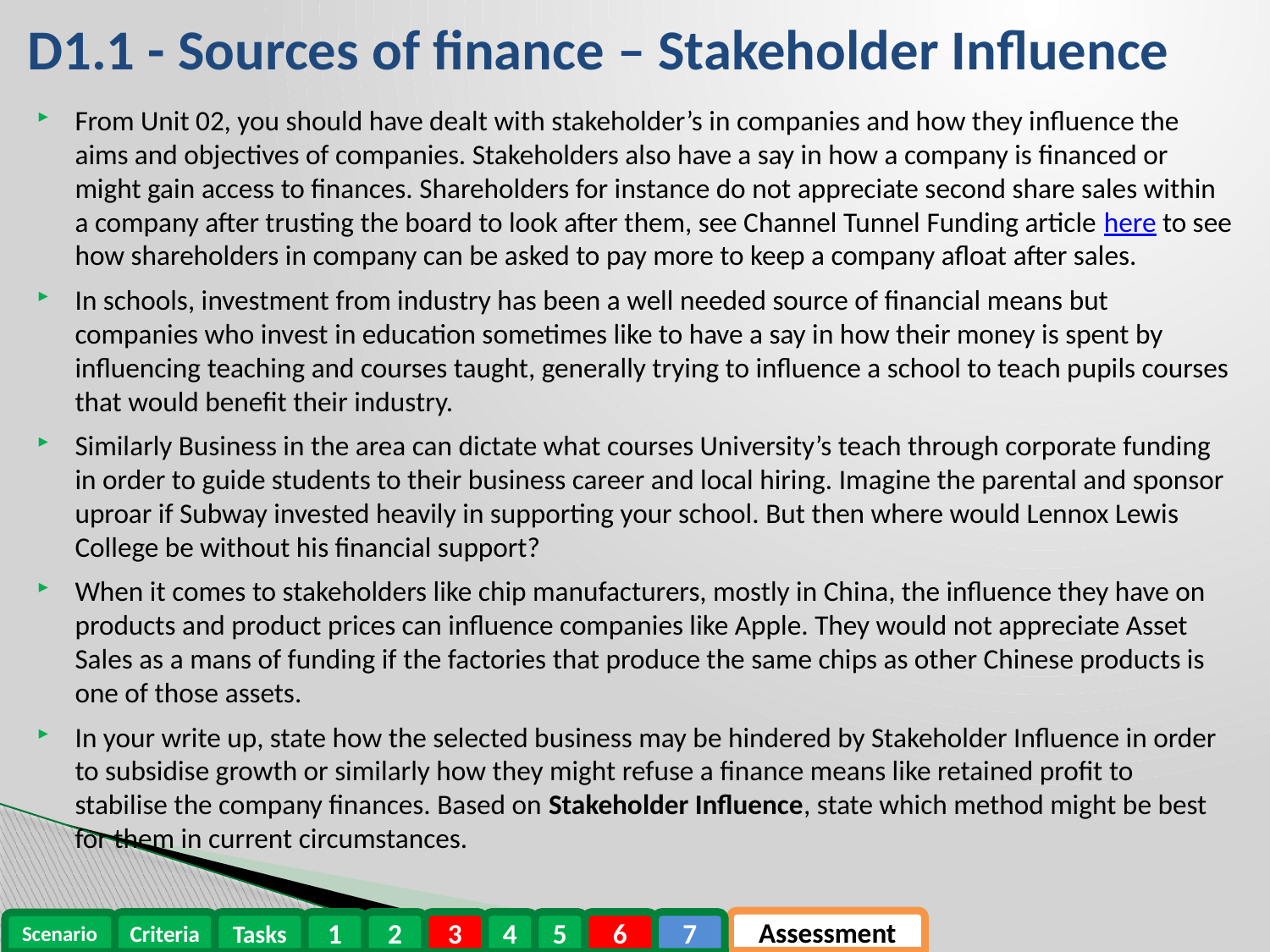

D1.1 - Sources of finance – Stakeholder Influence
From Unit 02, you should have dealt with stakeholder’s in companies and how they influence the aims and objectives of companies. Stakeholders also have a say in how a company is financed or might gain access to finances. Shareholders for instance do not appreciate second share sales within a company after trusting the board to look after them, see Channel Tunnel Funding article here to see how shareholders in company can be asked to pay more to keep a company afloat after sales.
In schools, investment from industry has been a well needed source of financial means but companies who invest in education sometimes like to have a say in how their money is spent by influencing teaching and courses taught, generally trying to influence a school to teach pupils courses that would benefit their industry.
Similarly Business in the area can dictate what courses University’s teach through corporate funding in order to guide students to their business career and local hiring. Imagine the parental and sponsor uproar if Subway invested heavily in supporting your school. But then where would Lennox Lewis College be without his financial support?
When it comes to stakeholders like chip manufacturers, mostly in China, the influence they have on products and product prices can influence companies like Apple. They would not appreciate Asset Sales as a mans of funding if the factories that produce the same chips as other Chinese products is one of those assets.
In your write up, state how the selected business may be hindered by Stakeholder Influence in order to subsidise growth or similarly how they might refuse a finance means like retained profit to stabilise the company finances. Based on Stakeholder Influence, state which method might be best for them in current circumstances.